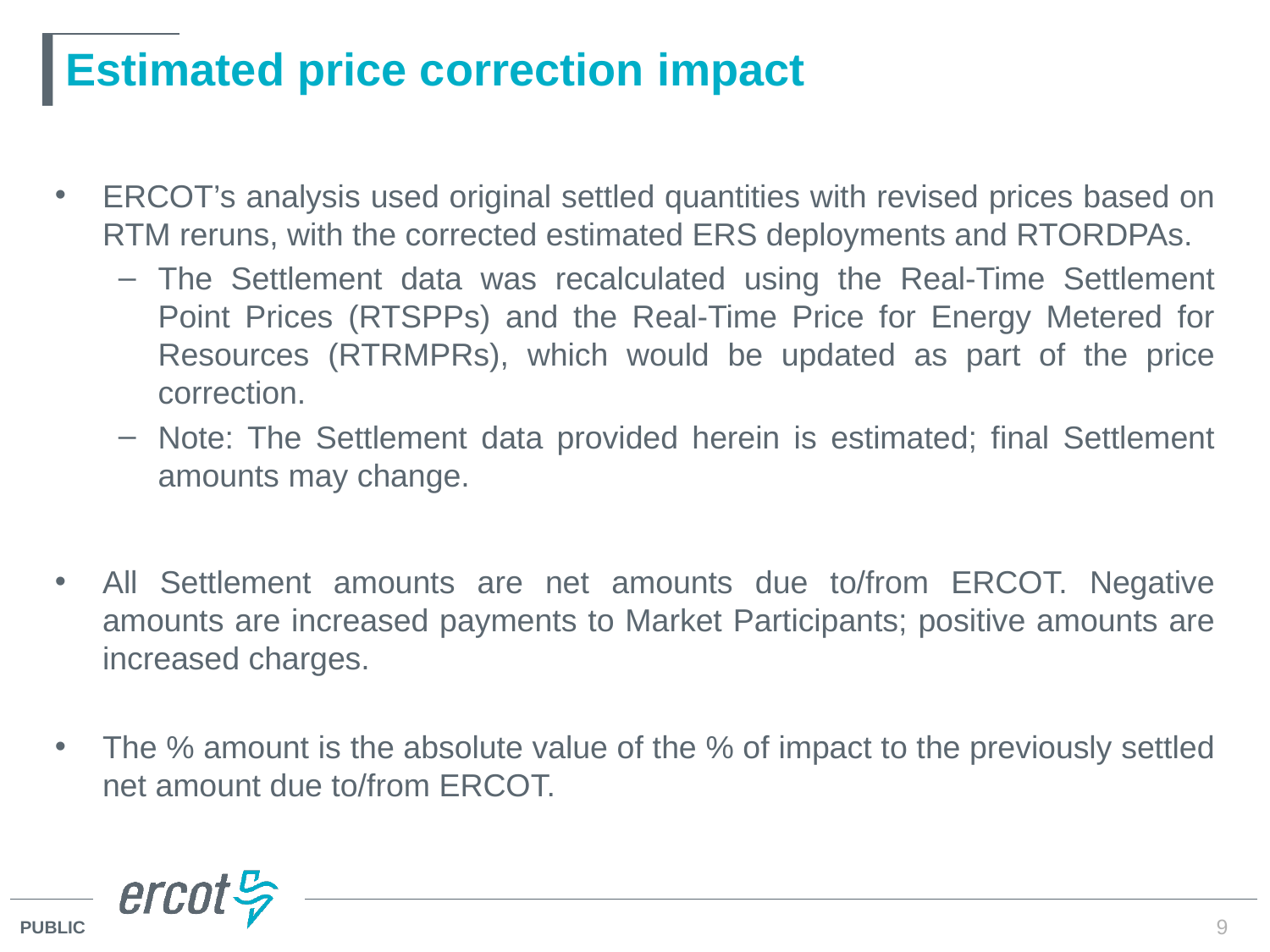

# Estimated price correction impact
ERCOT’s analysis used original settled quantities with revised prices based on RTM reruns, with the corrected estimated ERS deployments and RTORDPAs.
The Settlement data was recalculated using the Real-Time Settlement Point Prices (RTSPPs) and the Real-Time Price for Energy Metered for Resources (RTRMPRs), which would be updated as part of the price correction.
Note: The Settlement data provided herein is estimated; final Settlement amounts may change.

All Settlement amounts are net amounts due to/from ERCOT. Negative amounts are increased payments to Market Participants; positive amounts are increased charges.

The % amount is the absolute value of the % of impact to the previously settled net amount due to/from ERCOT.

9